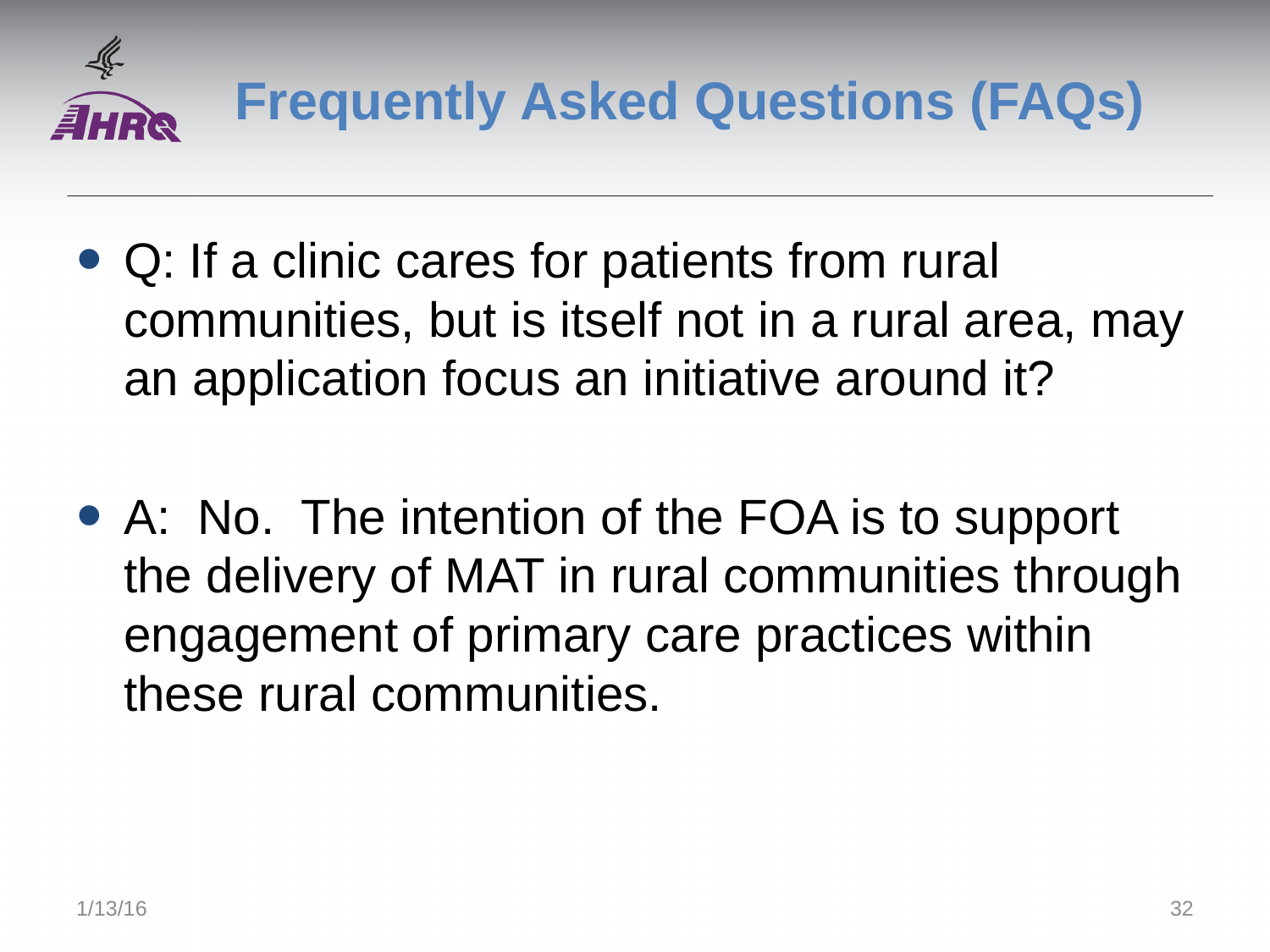

# Frequently Asked Questions (FAQs)
Q: If a clinic cares for patients from rural communities, but is itself not in a rural area, may an application focus an initiative around it?

A:  No.  The intention of the FOA is to support the delivery of MAT in rural communities through engagement of primary care practices within these rural communities.
1/13/16
32